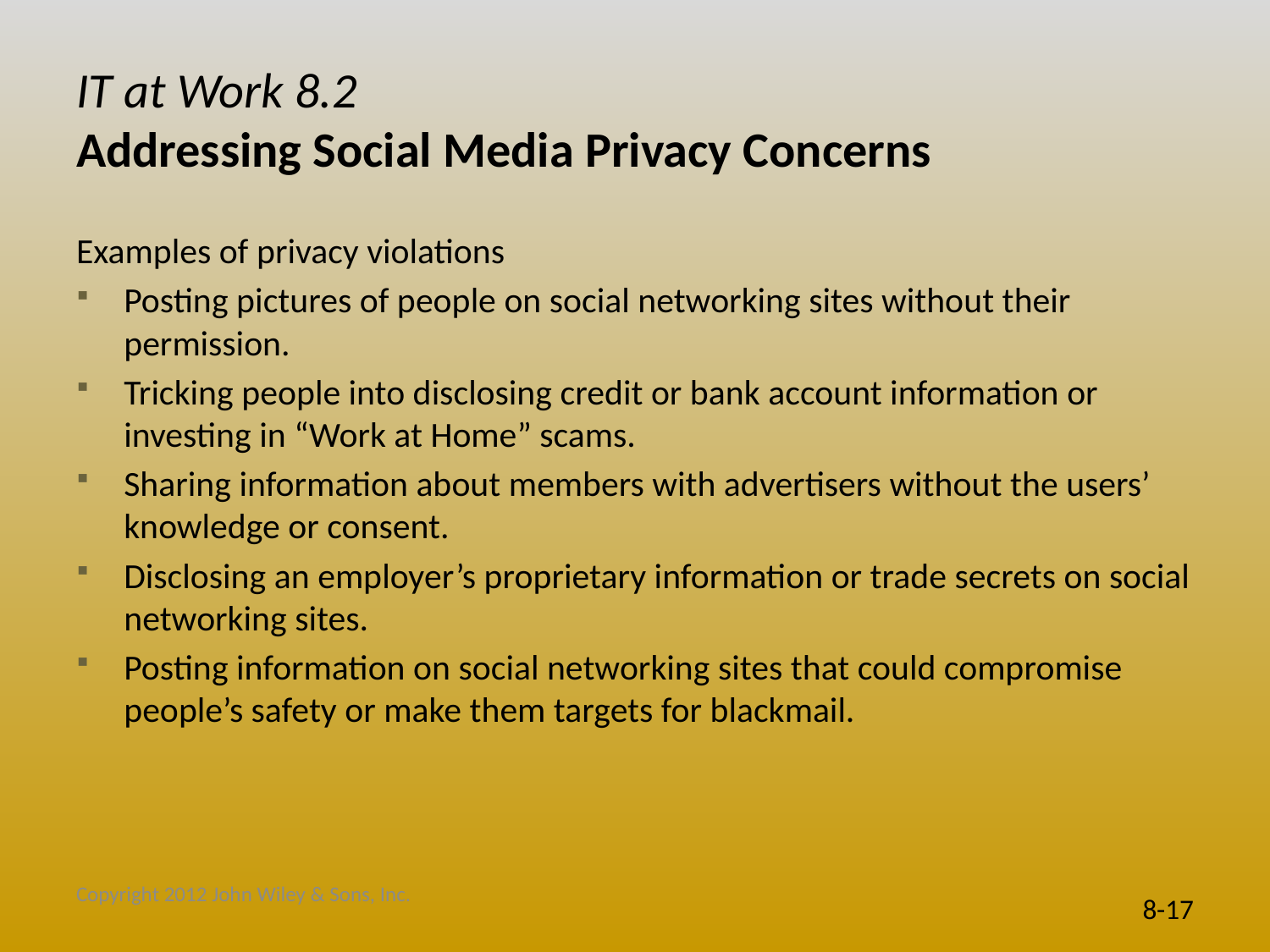

# IT at Work 8.2 Addressing Social Media Privacy Concerns
Examples of privacy violations
Posting pictures of people on social networking sites without their permission.
Tricking people into disclosing credit or bank account information or investing in “Work at Home” scams.
Sharing information about members with advertisers without the users’ knowledge or consent.
Disclosing an employer’s proprietary information or trade secrets on social networking sites.
Posting information on social networking sites that could compromise people’s safety or make them targets for blackmail.
Copyright 2012 John Wiley & Sons, Inc.
8-17